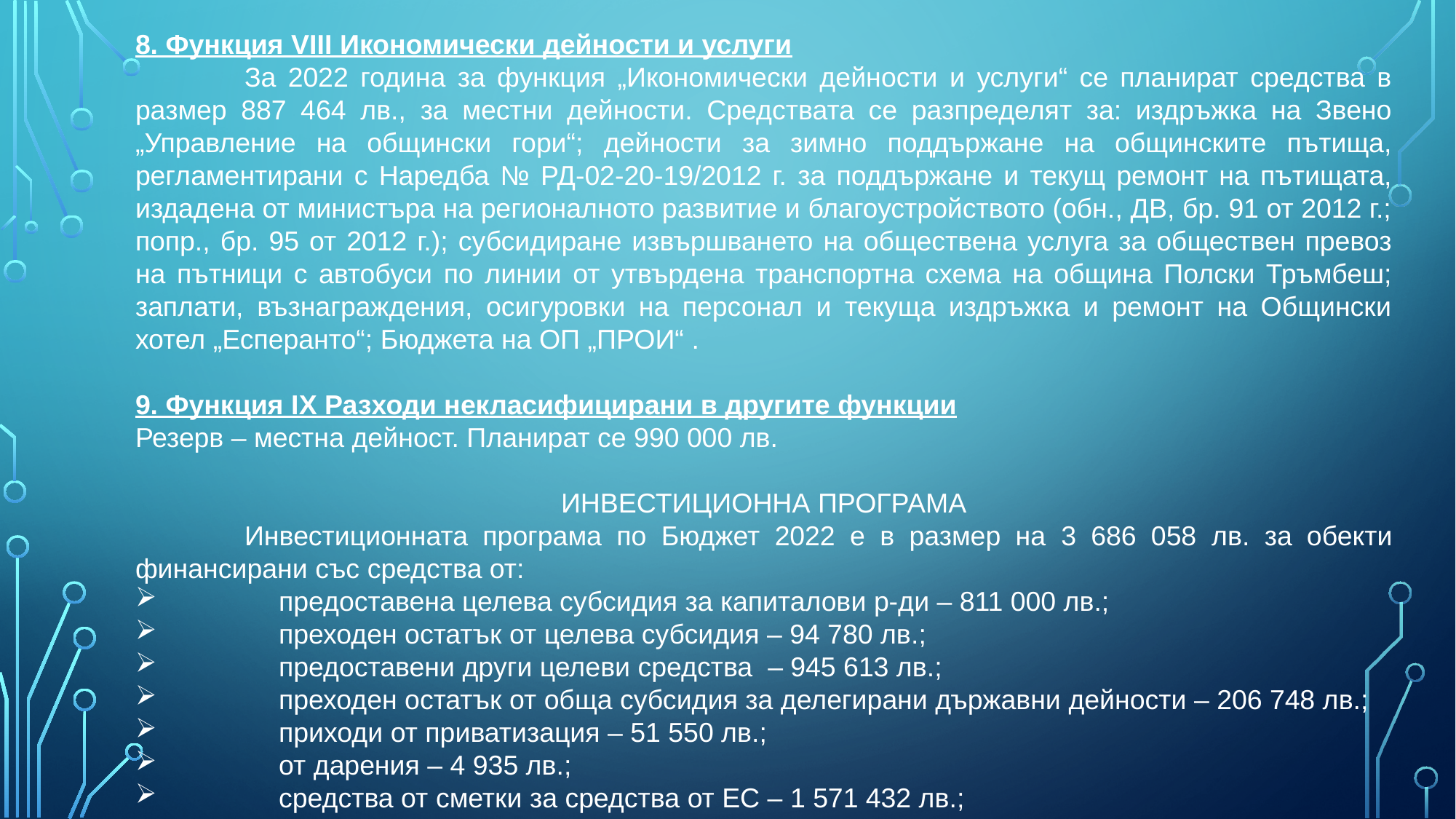

8. Функция VІІІ Икономически дейности и услуги
	За 2022 година за функция „Икономически дейности и услуги“ се планират средства в размер 887 464 лв., за местни дейности. Средствата се разпределят за: издръжка на Звено „Управление на общински гори“; дейности за зимно поддържане на общинските пътища, регламентирани с Наредба № РД-02-20-19/2012 г. за поддържане и текущ ремонт на пътищата, издадена от министъра на регионалното развитие и благоустройството (обн., ДВ, бр. 91 от 2012 г.; попр., бр. 95 от 2012 г.); субсидиране извършването на обществена услуга за обществен превоз на пътници с автобуси по линии от утвърдена транспортна схема на община Полски Тръмбеш; заплати, възнаграждения, осигуровки на персонал и текуща издръжка и ремонт на Общински хотел „Есперанто“; Бюджета на ОП „ПРОИ“ .

9. Функция ІХ Разходи некласифицирани в другите функции
Резерв – местна дейност. Планират се 990 000 лв.

ИНВЕСТИЦИОННА ПРОГРАМА
	Инвестиционната програма по Бюджет 2022 е в размер на 3 686 058 лв. за обекти финансирани със средства от:
	предоставена целева субсидия за капиталови р-ди – 811 000 лв.;
	преходен остатък от целева субсидия – 94 780 лв.;
	предоставени други целеви средства  – 945 613 лв.;
	преходен остатък от обща субсидия за делегирани държавни дейности – 206 748 лв.;
	приходи от приватизация – 51 550 лв.;
	от дарения – 4 935 лв.;
	средства от сметки за средства от ЕС – 1 571 432 лв.;